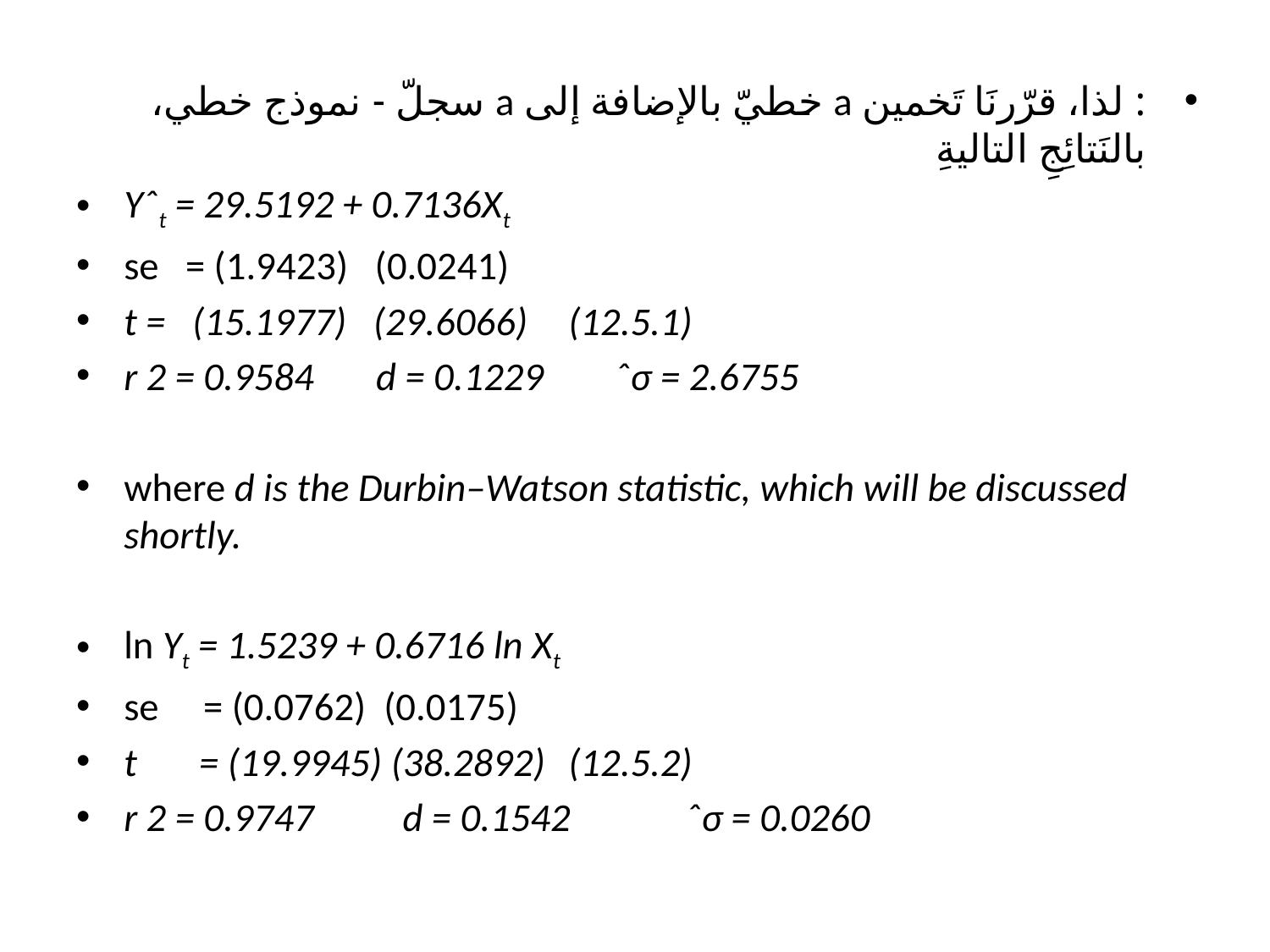

: لذا، قرّرنَا تَخمين a خطيّ بالإضافة إلى a سجلّ - نموذج خطي، بالنَتائِجِ التاليةِ
Yˆt = 29.5192 + 0.7136Xt
se   = (1.9423)   (0.0241)
t =   (15.1977)   (29.6066)  					(12.5.1)
r 2 = 0.9584       d = 0.1229        ˆσ = 2.6755

where d is the Durbin–Watson statistic, which will be discussed shortly.

ln Yt = 1.5239 + 0.6716 ln Xt
se     = (0.0762)  (0.0175)
t       = (19.9945) (38.2892) 					(12.5.2)
r 2 = 0.9747          d = 0.1542             ˆσ = 0.0260